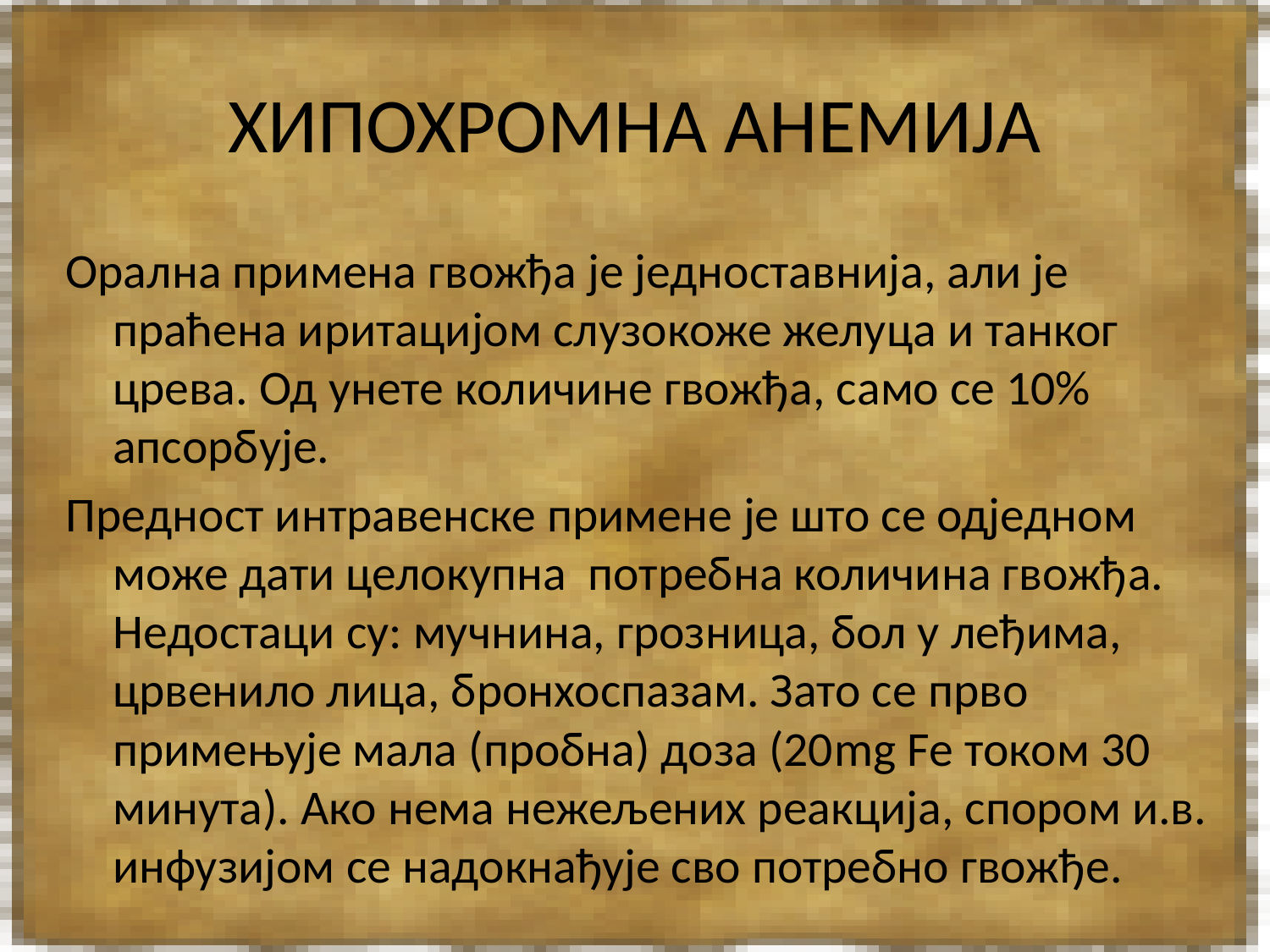

# ХИПОХРОМНА АНЕМИЈА
Орална примена гвожђа је једноставнија, али је праћена иритацијом слузокоже желуца и танког црева. Од унете количине гвожђа, само се 10% апсорбује.
Предност интравенске примене је што се одједном може дати целокупна  потребна количина гвожђа. Недостаци су: мучнина, грозница, бол у леђима, црвенило лица, бронхоспазам. Зато се прво примењује мала (пробна) доза (20mg Fe током 30 минута). Ако нема нежељених реакција, спором и.в. инфузијом се надокнађује сво потребно гвожђе.